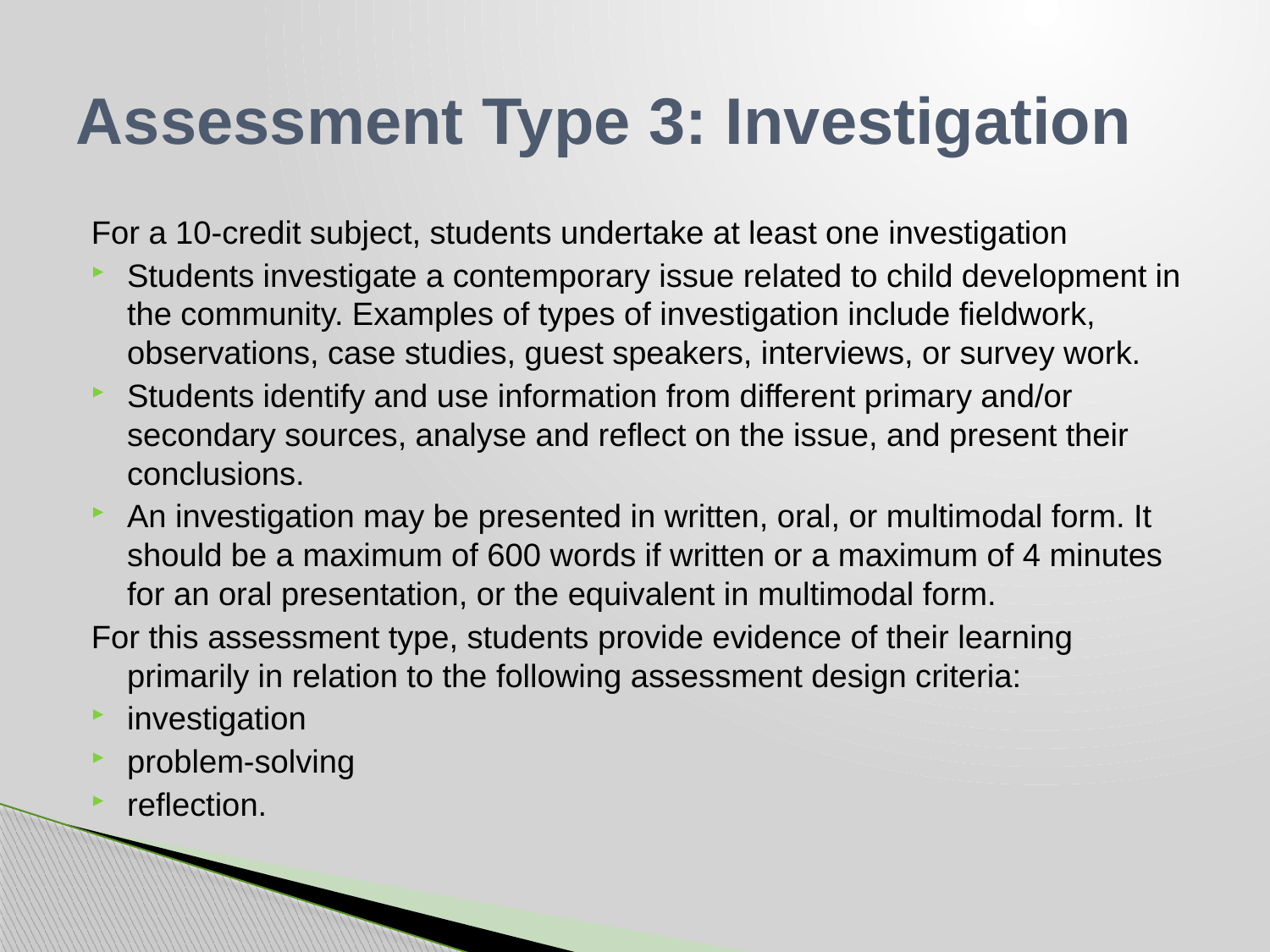

# Assessment Type 3: Investigation
For a 10-credit subject, students undertake at least one investigation
Students investigate a contemporary issue related to child development in the community. Examples of types of investigation include fieldwork, observations, case studies, guest speakers, interviews, or survey work.
Students identify and use information from different primary and/or secondary sources, analyse and reflect on the issue, and present their conclusions.
An investigation may be presented in written, oral, or multimodal form. It should be a maximum of 600 words if written or a maximum of 4 minutes for an oral presentation, or the equivalent in multimodal form.
For this assessment type, students provide evidence of their learning primarily in relation to the following assessment design criteria:
investigation
problem-solving
reflection.